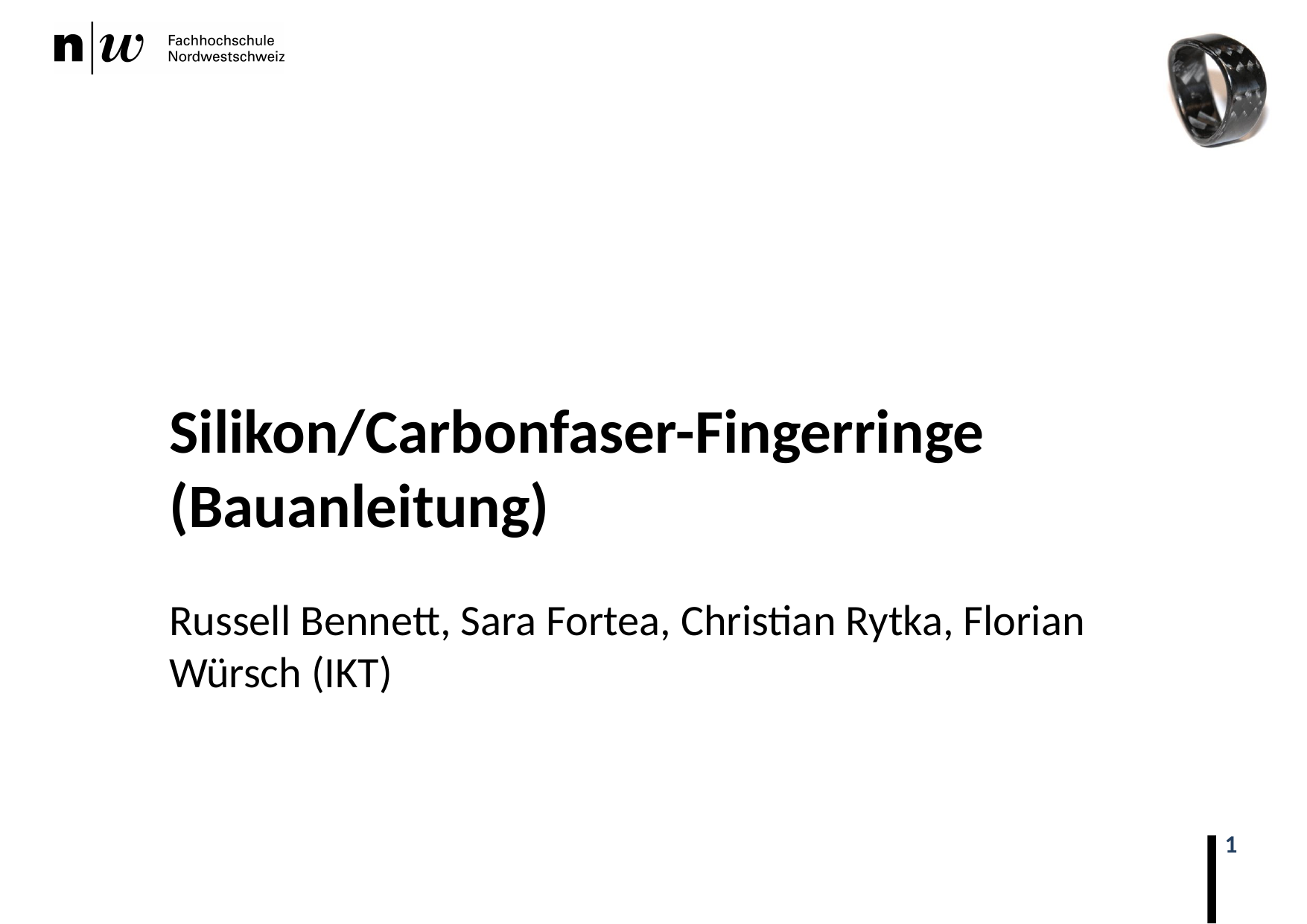

Silikon/Carbonfaser-Fingerringe
(Bauanleitung)

Russell Bennett, Sara Fortea, Christian Rytka, Florian Würsch (IKT)